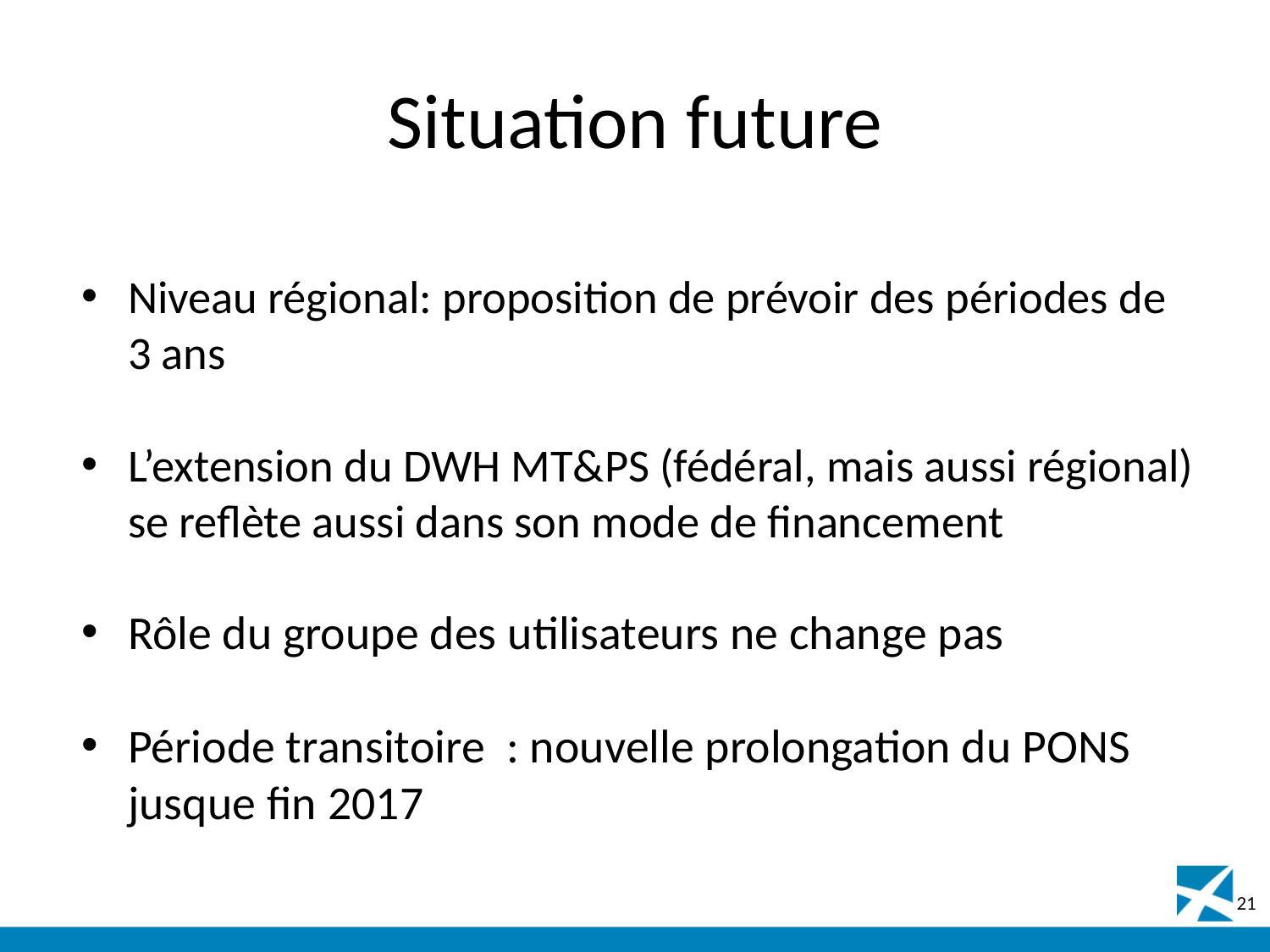

# Situation future

Niveau régional: proposition de prévoir des périodes de 3 ans

L’extension du DWH MT&PS (fédéral, mais aussi régional) se reflète aussi dans son mode de financement

Rôle du groupe des utilisateurs ne change pas

Période transitoire  : nouvelle prolongation du PONS jusque fin 2017